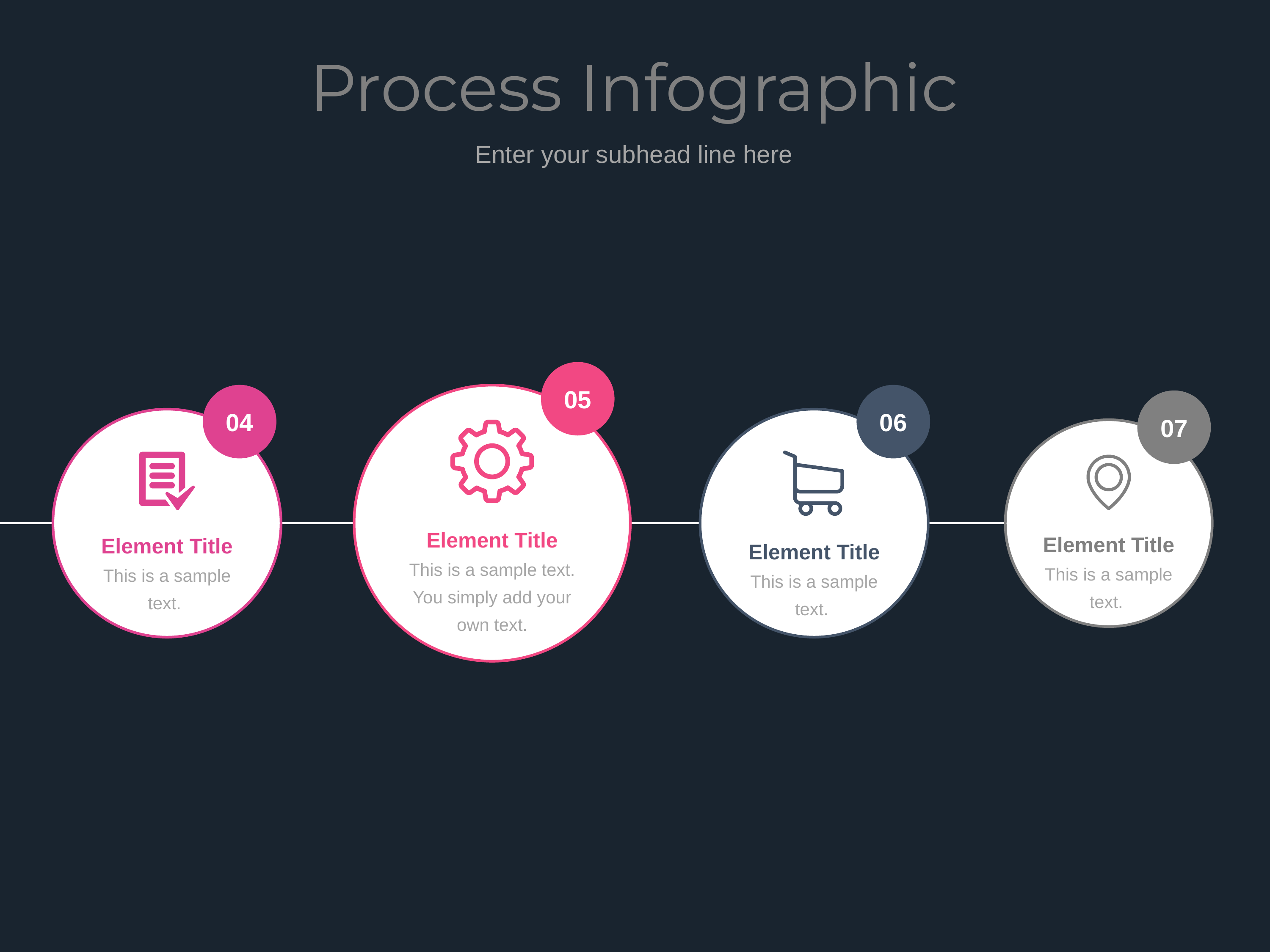

# Process Infographic
Enter your subhead line here
05
04
06

07

Element Title
This is a sample text. You simply add your own text.
Element Title
This is a sample text.
Element Title
This is a sample text.
Element Title
This is a sample text.